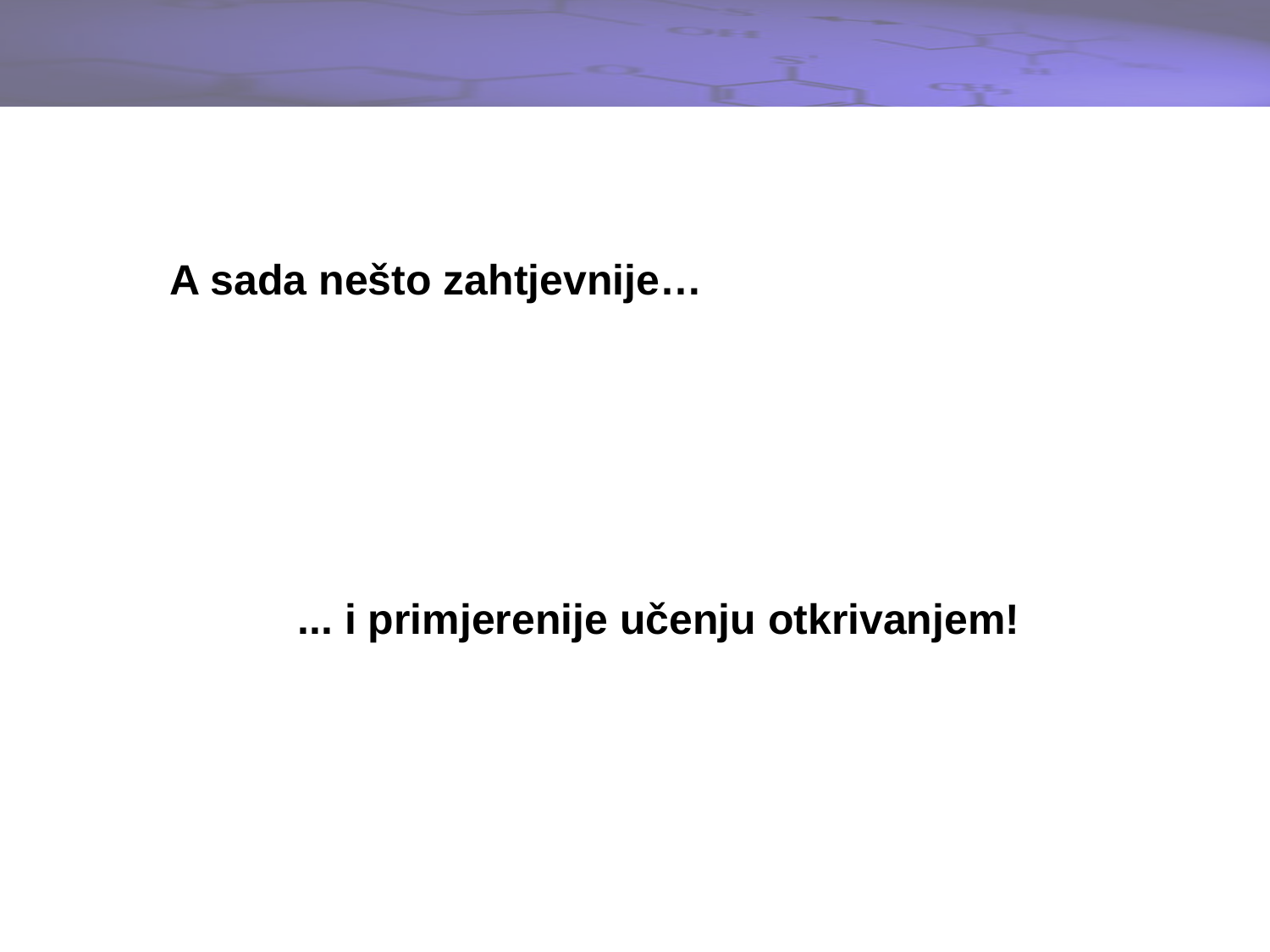

A sada nešto zahtjevnije…
... i primjerenije učenju otkrivanjem!